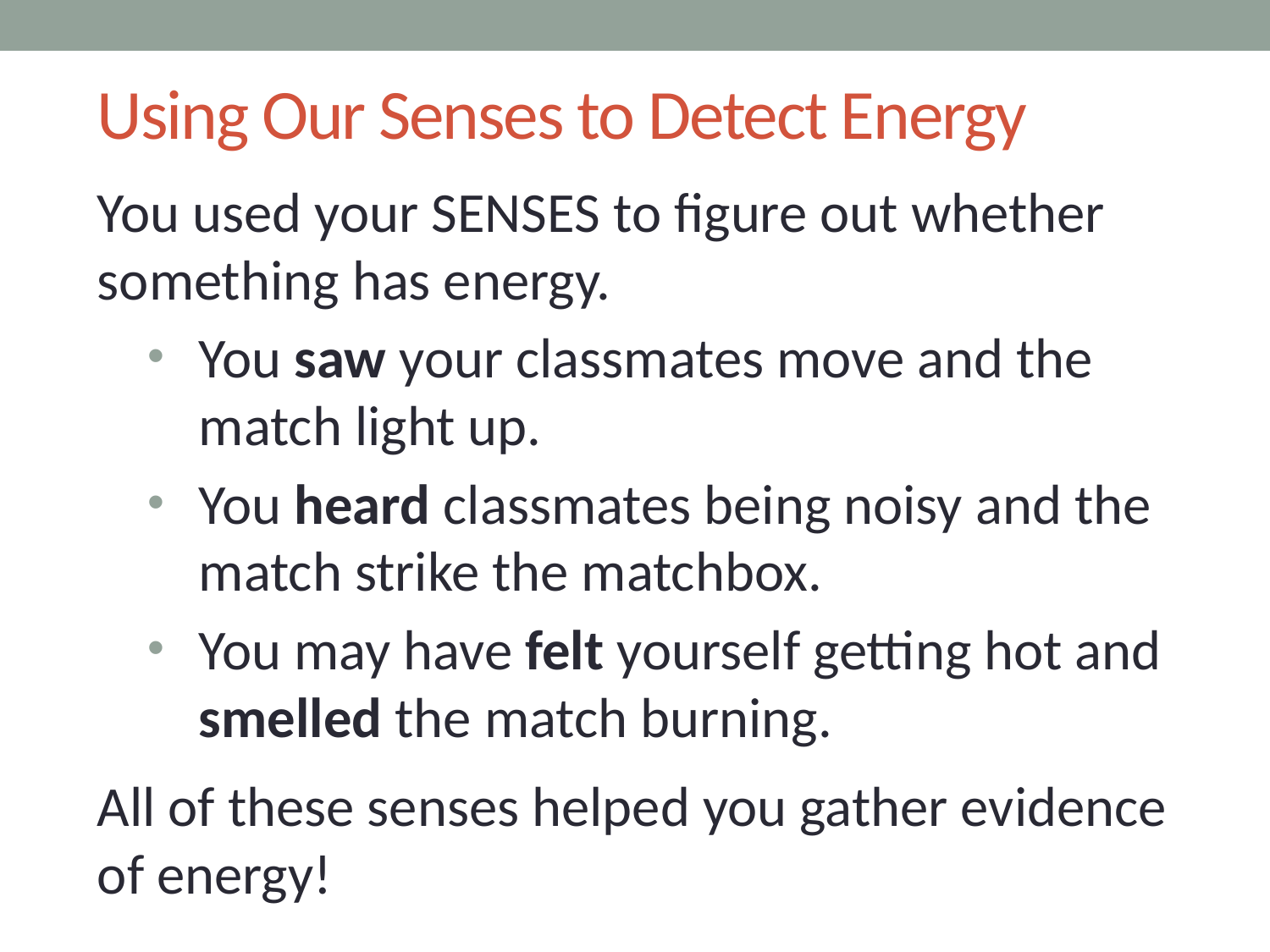

# Using Our Senses to Detect Energy
You used your SENSES to figure out whether something has energy.
You saw your classmates move and the match light up.
You heard classmates being noisy and the match strike the matchbox.
You may have felt yourself getting hot and smelled the match burning.
All of these senses helped you gather evidence of energy!